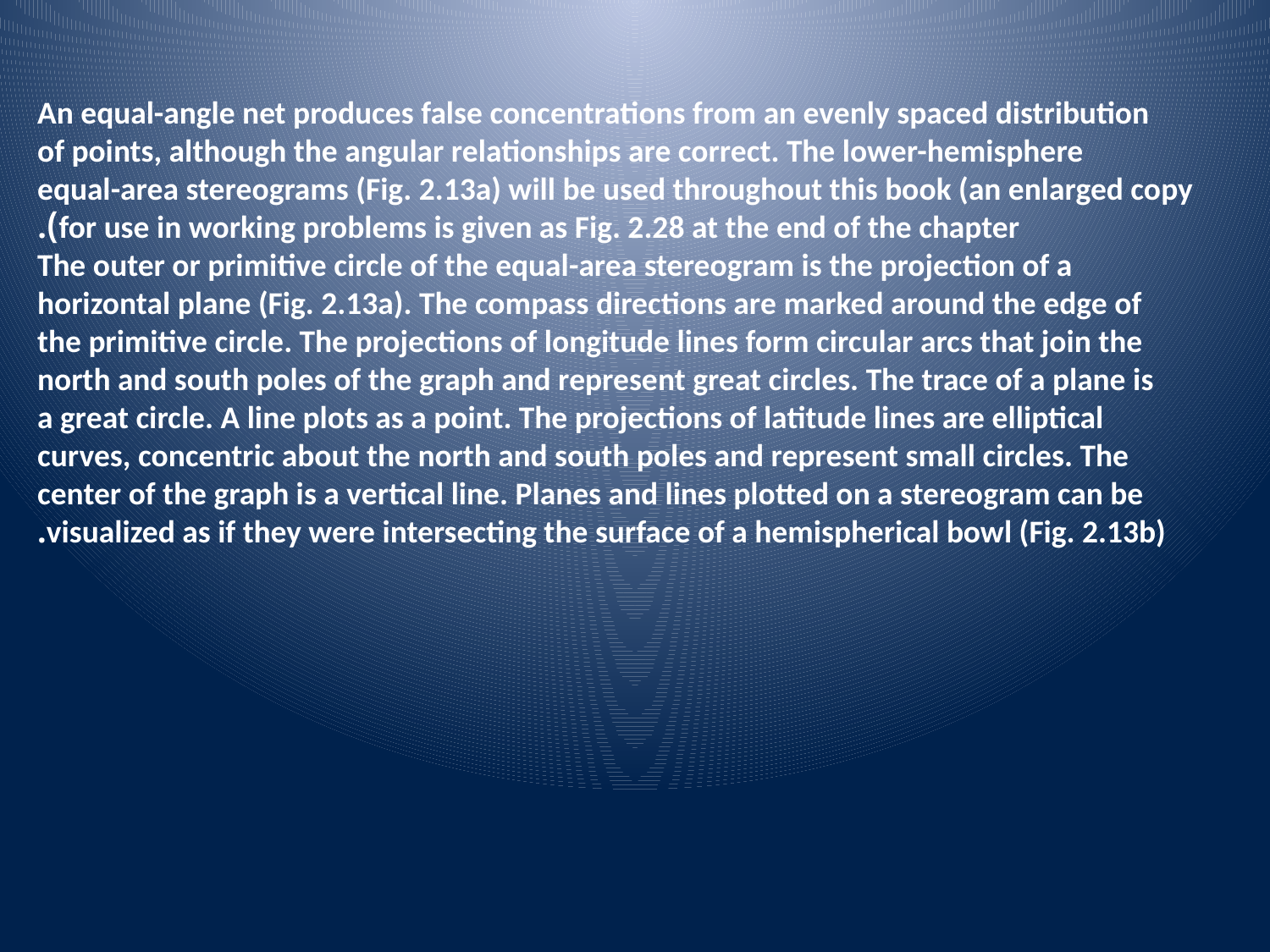

An equal-angle net produces false concentrations from an evenly spaced distribution
of points, although the angular relationships are correct. The lower-hemisphere
equal-area stereograms (Fig. 2.13a) will be used throughout this book (an enlarged copy
for use in working problems is given as Fig. 2.28 at the end of the chapter).
The outer or primitive circle of the equal-area stereogram is the projection of a
horizontal plane (Fig. 2.13a). The compass directions are marked around the edge of
the primitive circle. The projections of longitude lines form circular arcs that join the
north and south poles of the graph and represent great circles. The trace of a plane is
a great circle. A line plots as a point. The projections of latitude lines are elliptical
curves, concentric about the north and south poles and represent small circles. The
center of the graph is a vertical line. Planes and lines plotted on a stereogram can be
visualized as if they were intersecting the surface of a hemispherical bowl (Fig. 2.13b).